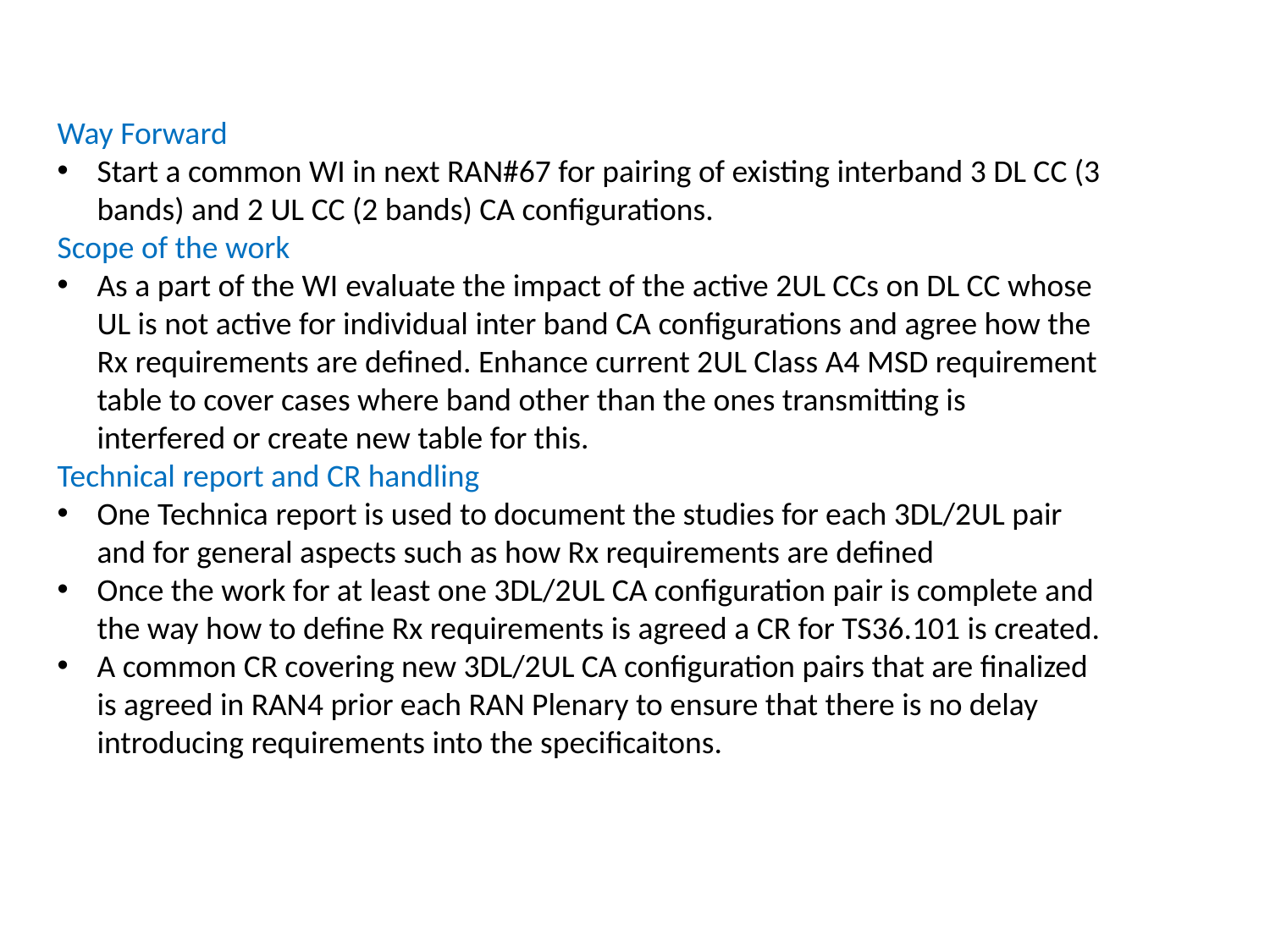

Way Forward
Start a common WI in next RAN#67 for pairing of existing interband 3 DL CC (3 bands) and 2 UL CC (2 bands) CA configurations.
Scope of the work
As a part of the WI evaluate the impact of the active 2UL CCs on DL CC whose UL is not active for individual inter band CA configurations and agree how the Rx requirements are defined. Enhance current 2UL Class A4 MSD requirement table to cover cases where band other than the ones transmitting is interfered or create new table for this.
Technical report and CR handling
One Technica report is used to document the studies for each 3DL/2UL pair and for general aspects such as how Rx requirements are defined
Once the work for at least one 3DL/2UL CA configuration pair is complete and the way how to define Rx requirements is agreed a CR for TS36.101 is created.
A common CR covering new 3DL/2UL CA configuration pairs that are finalized is agreed in RAN4 prior each RAN Plenary to ensure that there is no delay introducing requirements into the specificaitons.